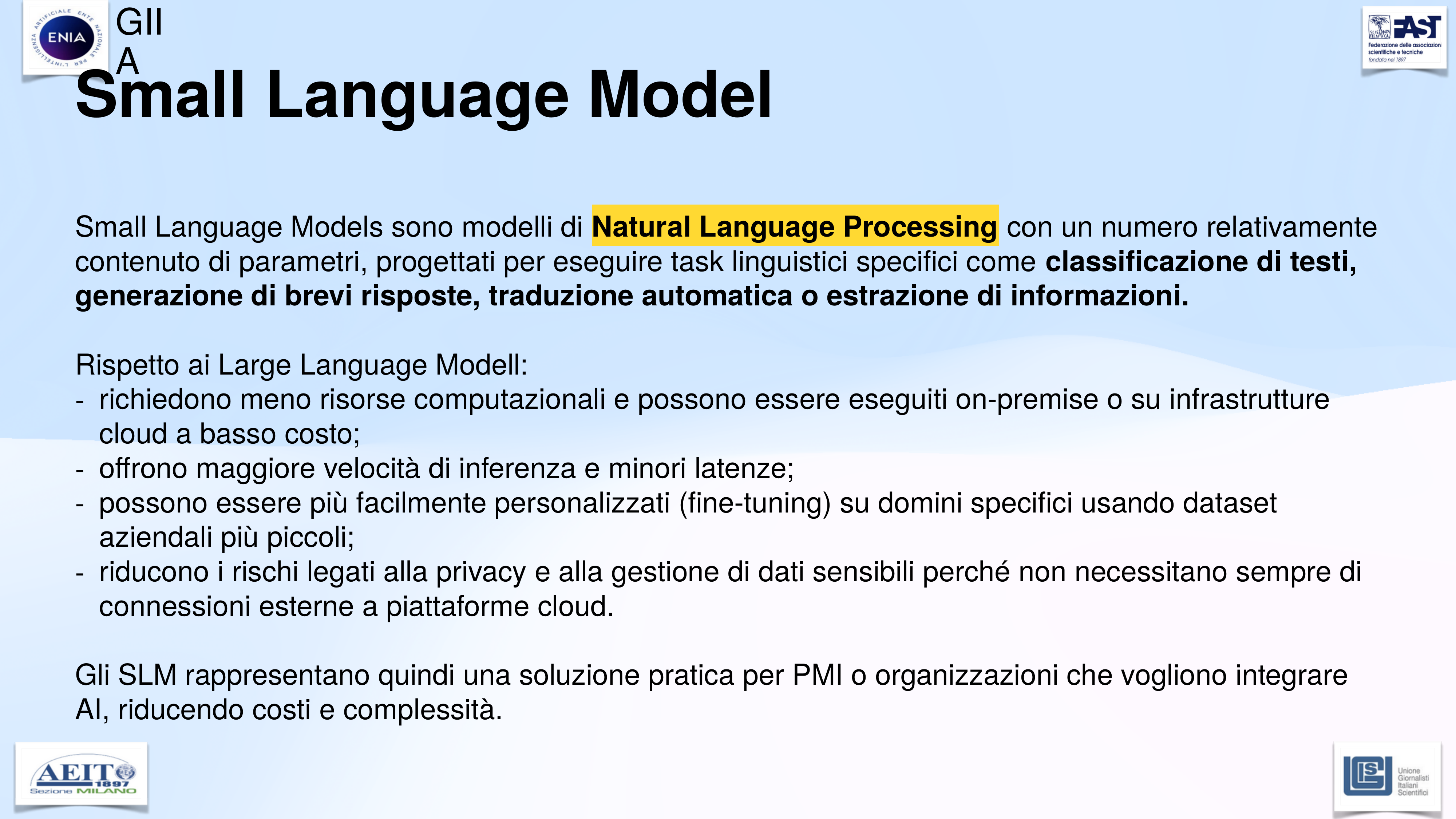

# Small Language Model
Small Language Models sono modelli di Natural Language Processing con un numero relativamente contenuto di parametri, progettati per eseguire task linguistici specifici come classificazione di testi, generazione di brevi risposte, traduzione automatica o estrazione di informazioni.

Rispetto ai Large Language Modell:
richiedono meno risorse computazionali e possono essere eseguiti on-premise o su infrastrutture cloud a basso costo;
offrono maggiore velocità di inferenza e minori latenze;
possono essere più facilmente personalizzati (fine-tuning) su domini specifici usando dataset aziendali più piccoli;
riducono i rischi legati alla privacy e alla gestione di dati sensibili perché non necessitano sempre di connessioni esterne a piattaforme cloud.

Gli SLM rappresentano quindi una soluzione pratica per PMI o organizzazioni che vogliono integrare AI, riducendo costi e complessità.